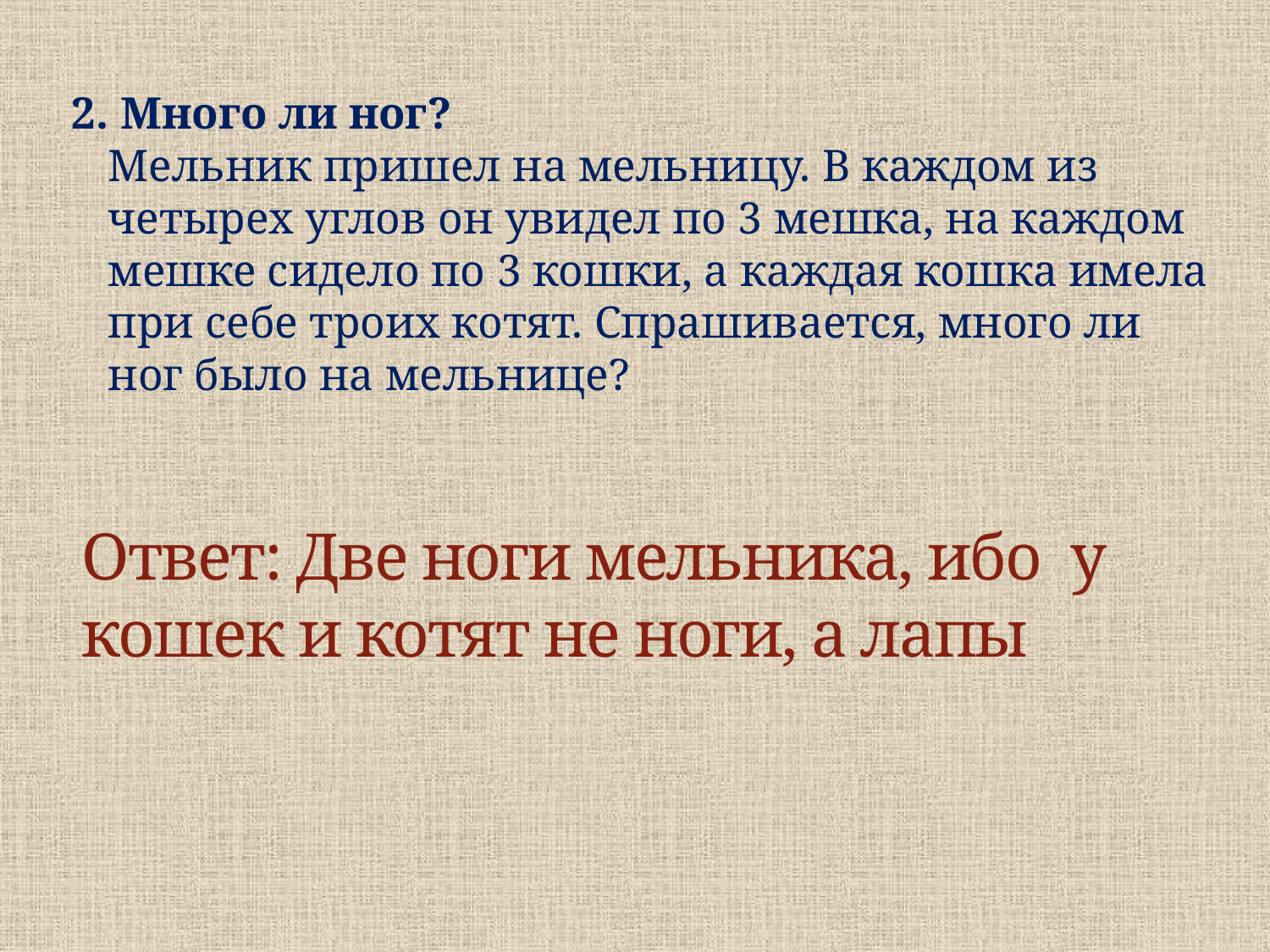

2. Много ли ног?
Мельник пришел на мельницу. В каждом из четырех углов он увидел по 3 мешка, на каждом мешке сидело по 3 кошки, а каждая кошка имела при себе троих котят. Спрашивается, много ли ног было на мельнице?
# Ответ: Две ноги мельника, ибо  у кошек и котят не ноги, а лапы